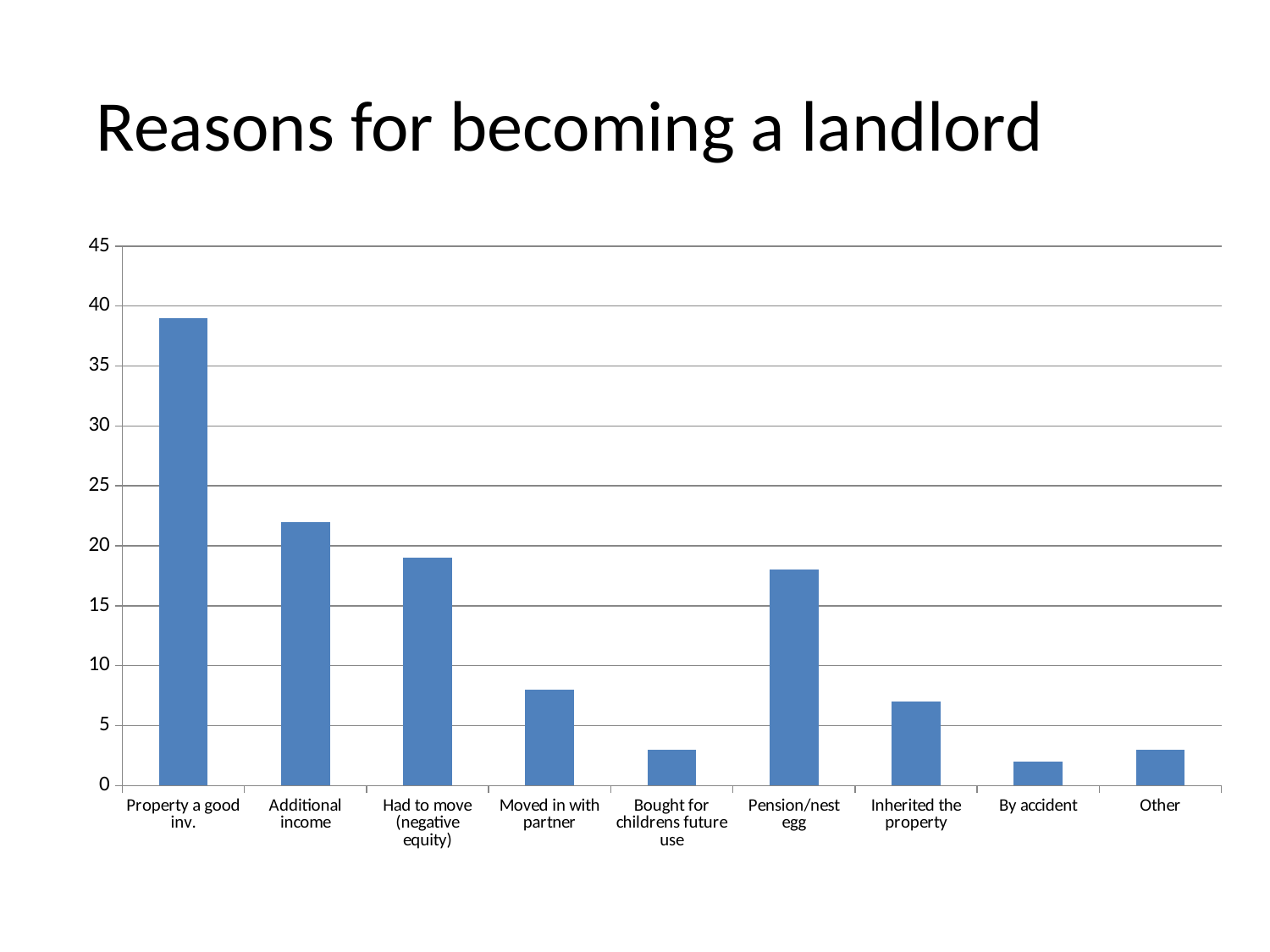

# Reasons for becoming a landlord

### Chart

| Category | Series 1 |
|---|---|
| Property a good inv. | 39.0 |
| Additional income | 22.0 |
| Had to move (negative equity) | 19.0 |
| Moved in with partner | 8.0 |
| Bought for childrens future use | 3.0 |
| Pension/nest egg | 18.0 |
| Inherited the property | 7.0 |
| By accident | 2.0 |
| Other | 3.0 |